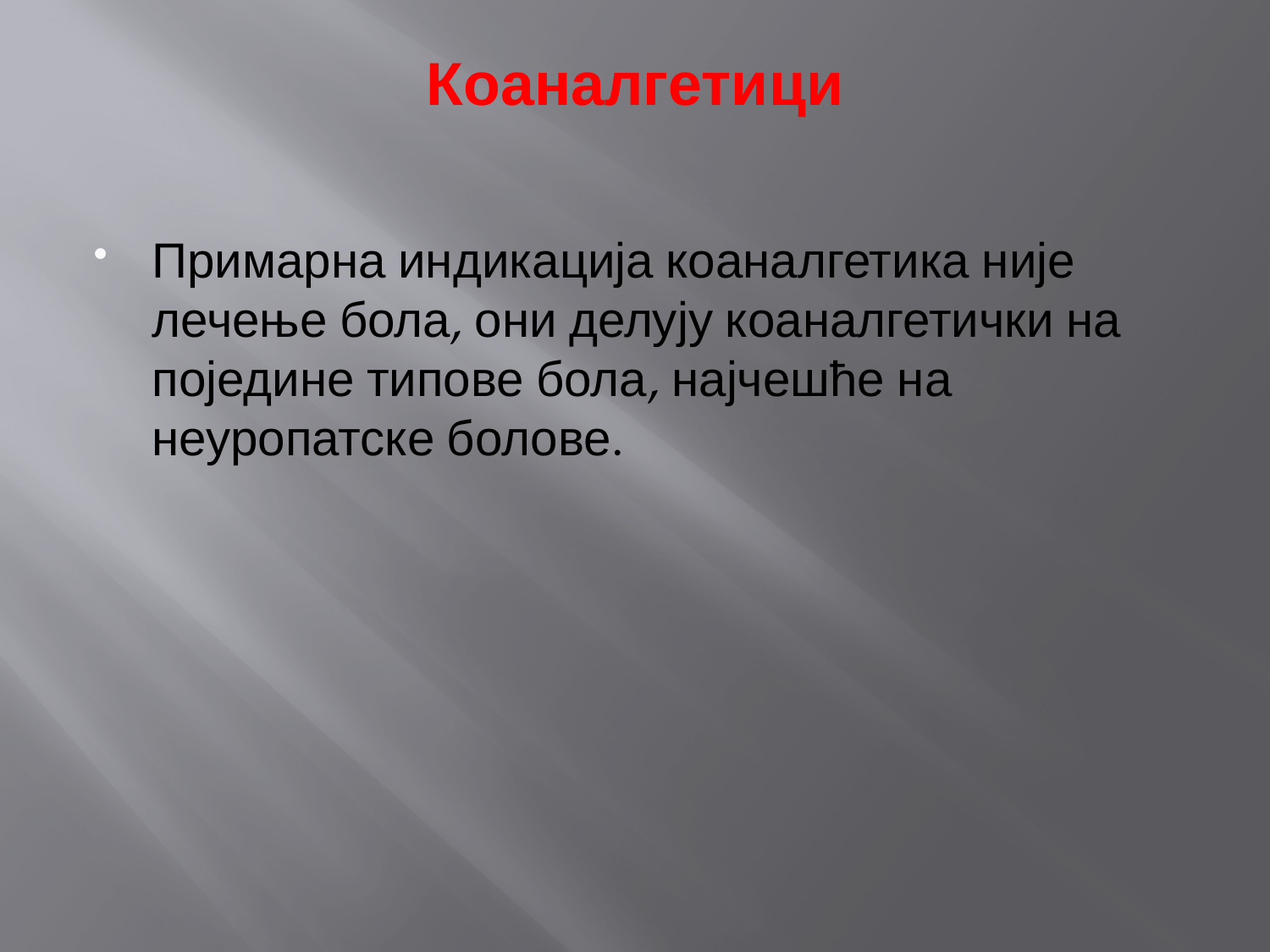

# Коаналгетици
Примарна индикација коаналгетика није лечење бола, они делују коаналгетички на поједине типове бола, најчешће на неуропатске болове.